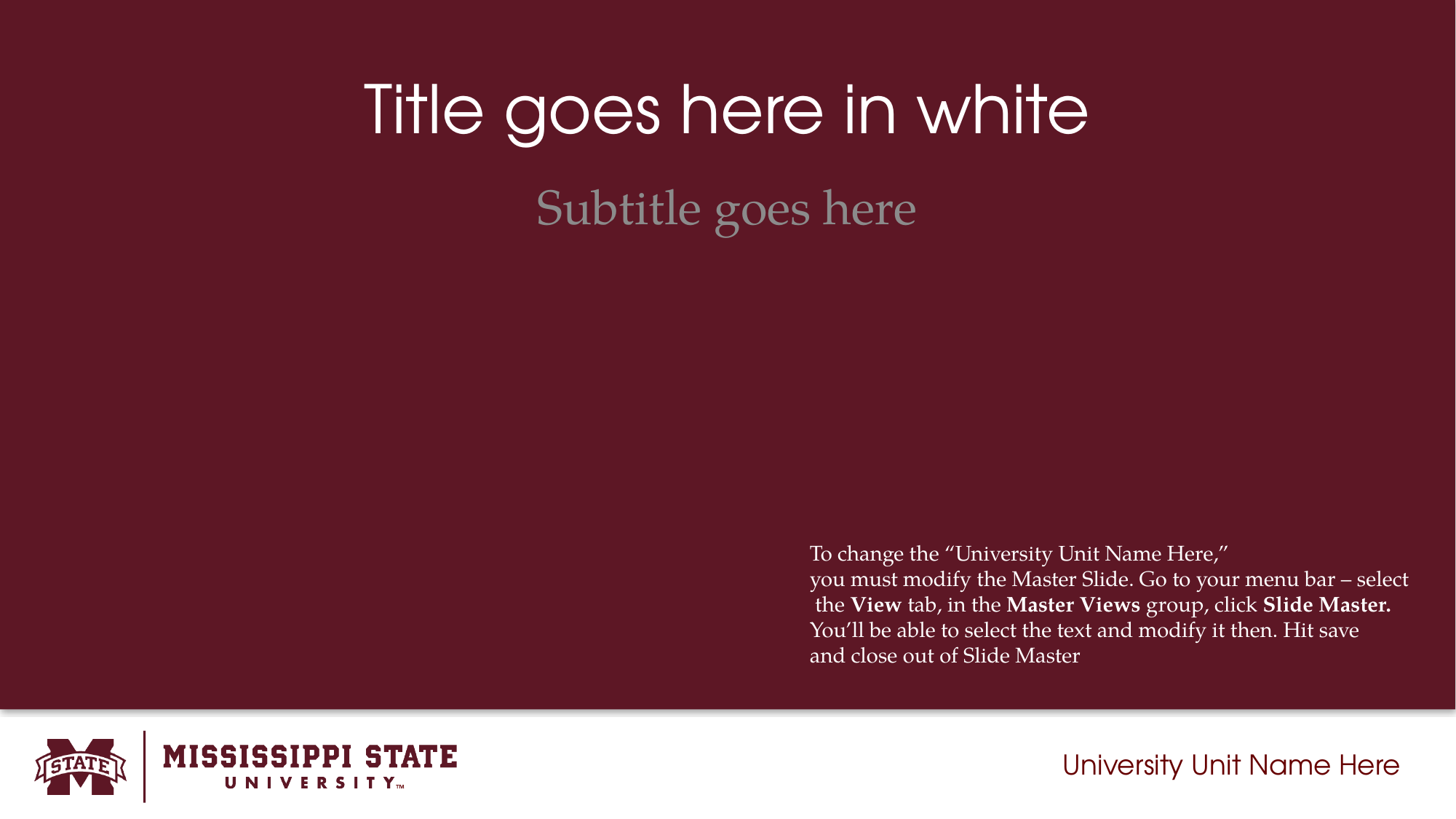

# Title goes here in white
Subtitle goes here
To change the “University Unit Name Here,”
you must modify the Master Slide. Go to your menu bar – select
 the View tab, in the Master Views group, click Slide Master.
You’ll be able to select the text and modify it then. Hit save
and close out of Slide Master